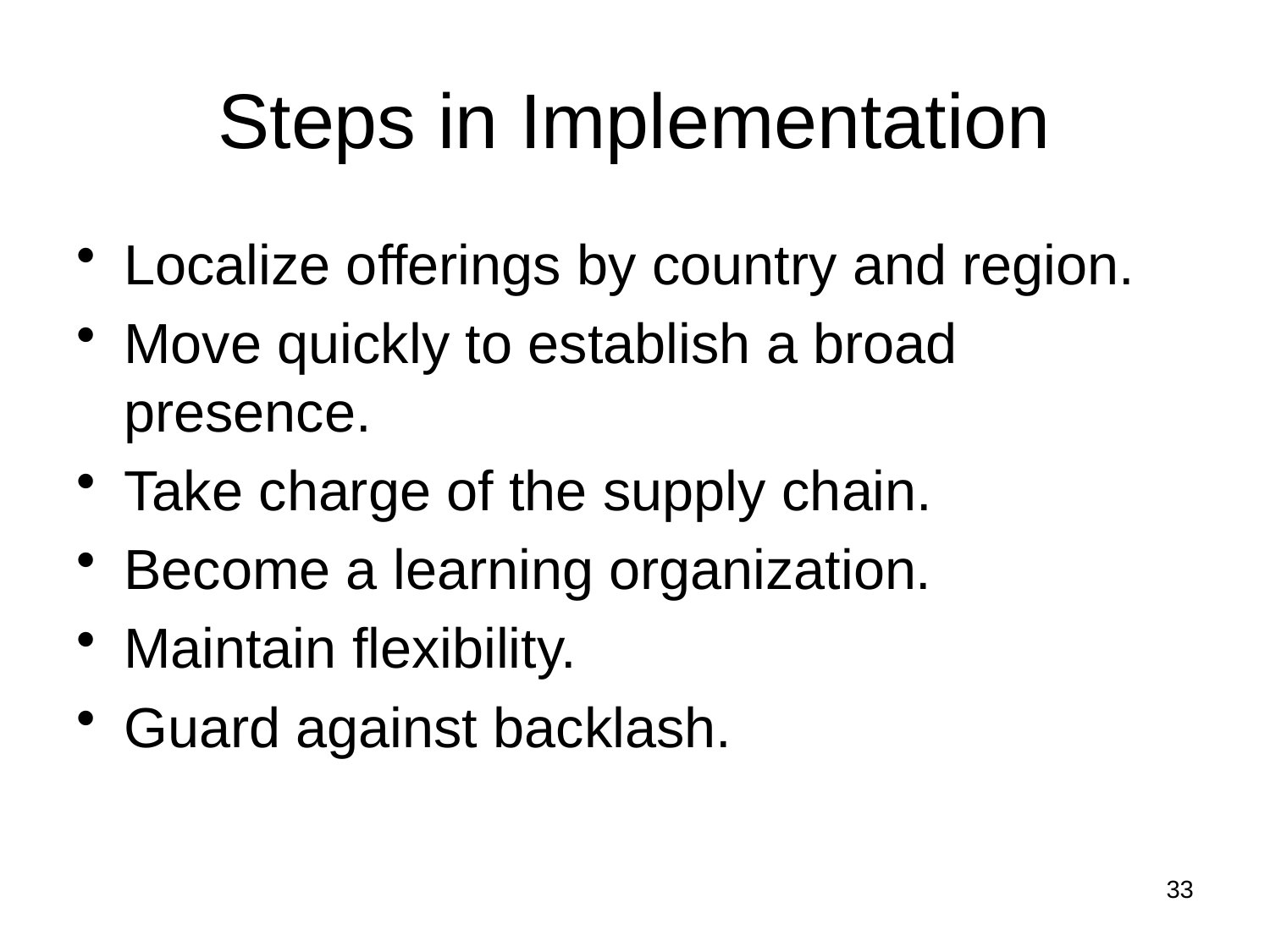

# Steps in Implementation
Localize offerings by country and region.
Move quickly to establish a broad presence.
Take charge of the supply chain.
Become a learning organization.
Maintain flexibility.
Guard against backlash.
33